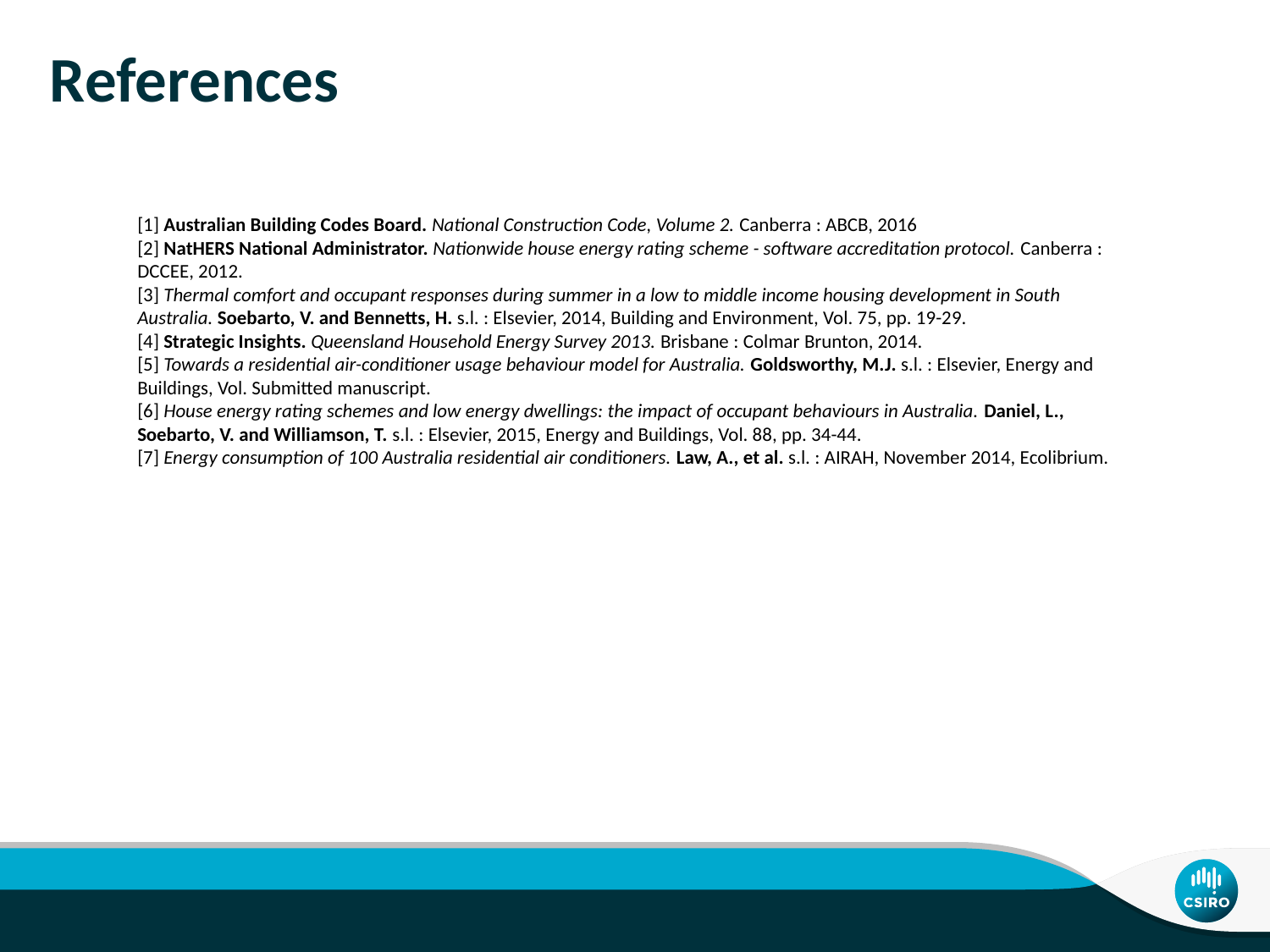

# References

[1] Australian Building Codes Board. National Construction Code, Volume 2. Canberra : ABCB, 2016
[2] NatHERS National Administrator. Nationwide house energy rating scheme - software accreditation protocol. Canberra : DCCEE, 2012.
[3] Thermal comfort and occupant responses during summer in a low to middle income housing development in South Australia. Soebarto, V. and Bennetts, H. s.l. : Elsevier, 2014, Building and Environment, Vol. 75, pp. 19-29.
[4] Strategic Insights. Queensland Household Energy Survey 2013. Brisbane : Colmar Brunton, 2014.
[5] Towards a residential air-conditioner usage behaviour model for Australia. Goldsworthy, M.J. s.l. : Elsevier, Energy and Buildings, Vol. Submitted manuscript.
[6] House energy rating schemes and low energy dwellings: the impact of occupant behaviours in Australia. Daniel, L., Soebarto, V. and Williamson, T. s.l. : Elsevier, 2015, Energy and Buildings, Vol. 88, pp. 34-44.
[7] Energy consumption of 100 Australia residential air conditioners. Law, A., et al. s.l. : AIRAH, November 2014, Ecolibrium.